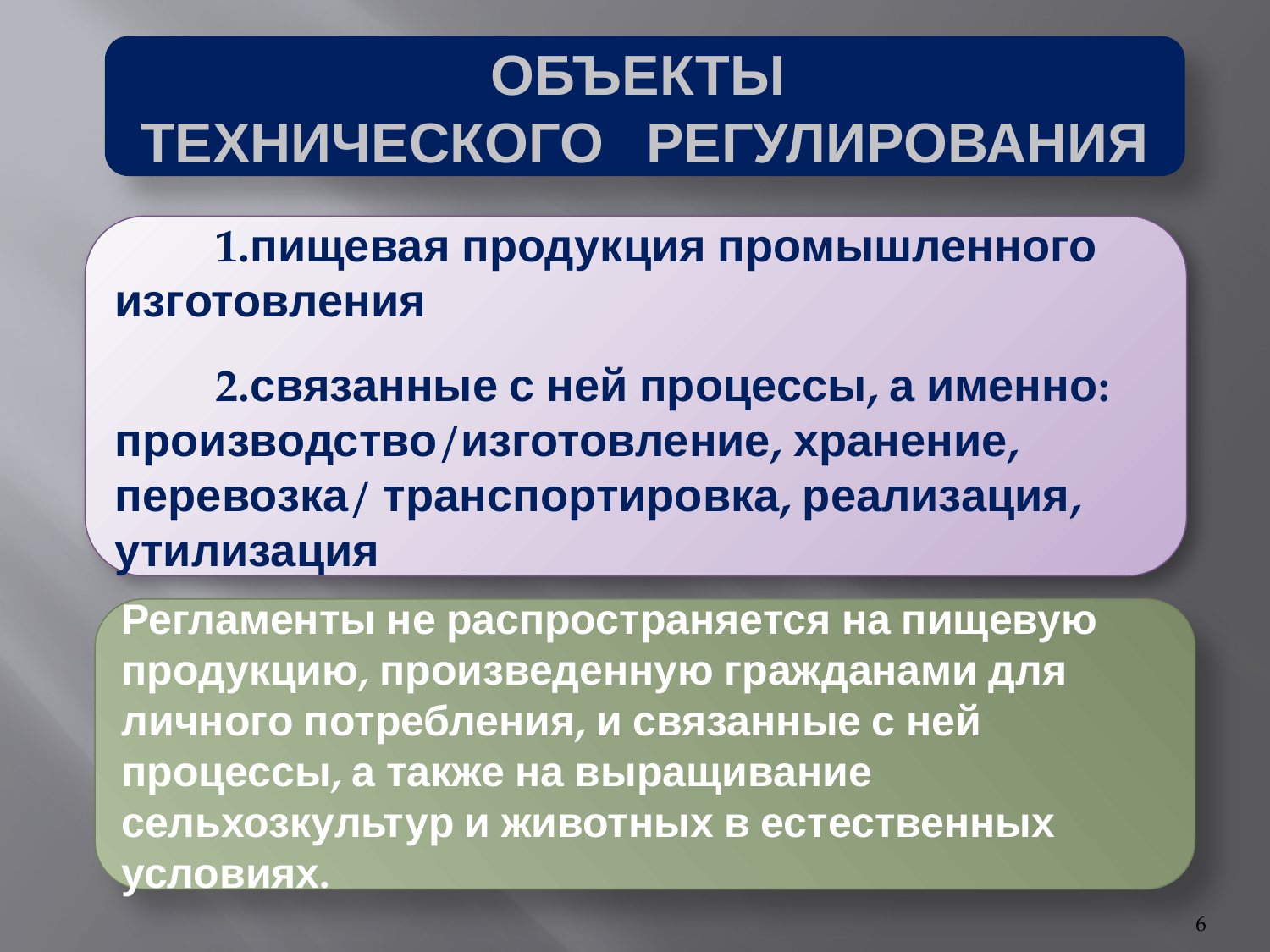

Объекты
технического   регулирования
пищевая продукция промышленного изготовления

связанные с ней процессы, а именно: производство/изготовление, хранение, перевозка/ транспортировка, реализация, утилизация
Регламенты не распространяется на пищевую продукцию, произведенную гражданами для личного потребления, и связанные с ней процессы, а также на выращивание сельхозкультур и животных в естественных условиях.
6